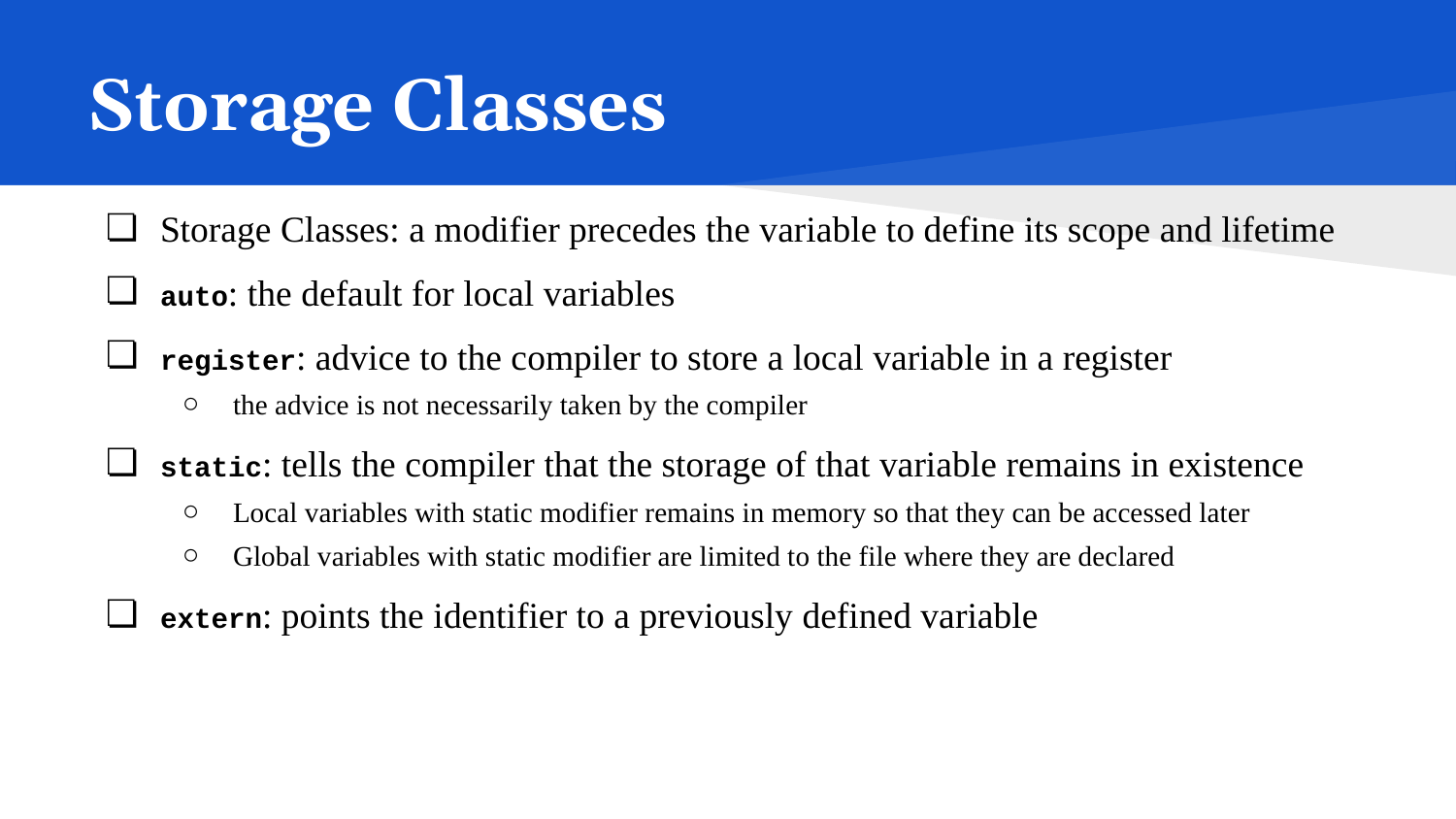

# Storage Classes
Storage Classes: a modifier precedes the variable to define its scope and lifetime
auto: the default for local variables
register: advice to the compiler to store a local variable in a register
the advice is not necessarily taken by the compiler
static: tells the compiler that the storage of that variable remains in existence
Local variables with static modifier remains in memory so that they can be accessed later
Global variables with static modifier are limited to the file where they are declared
extern: points the identifier to a previously defined variable